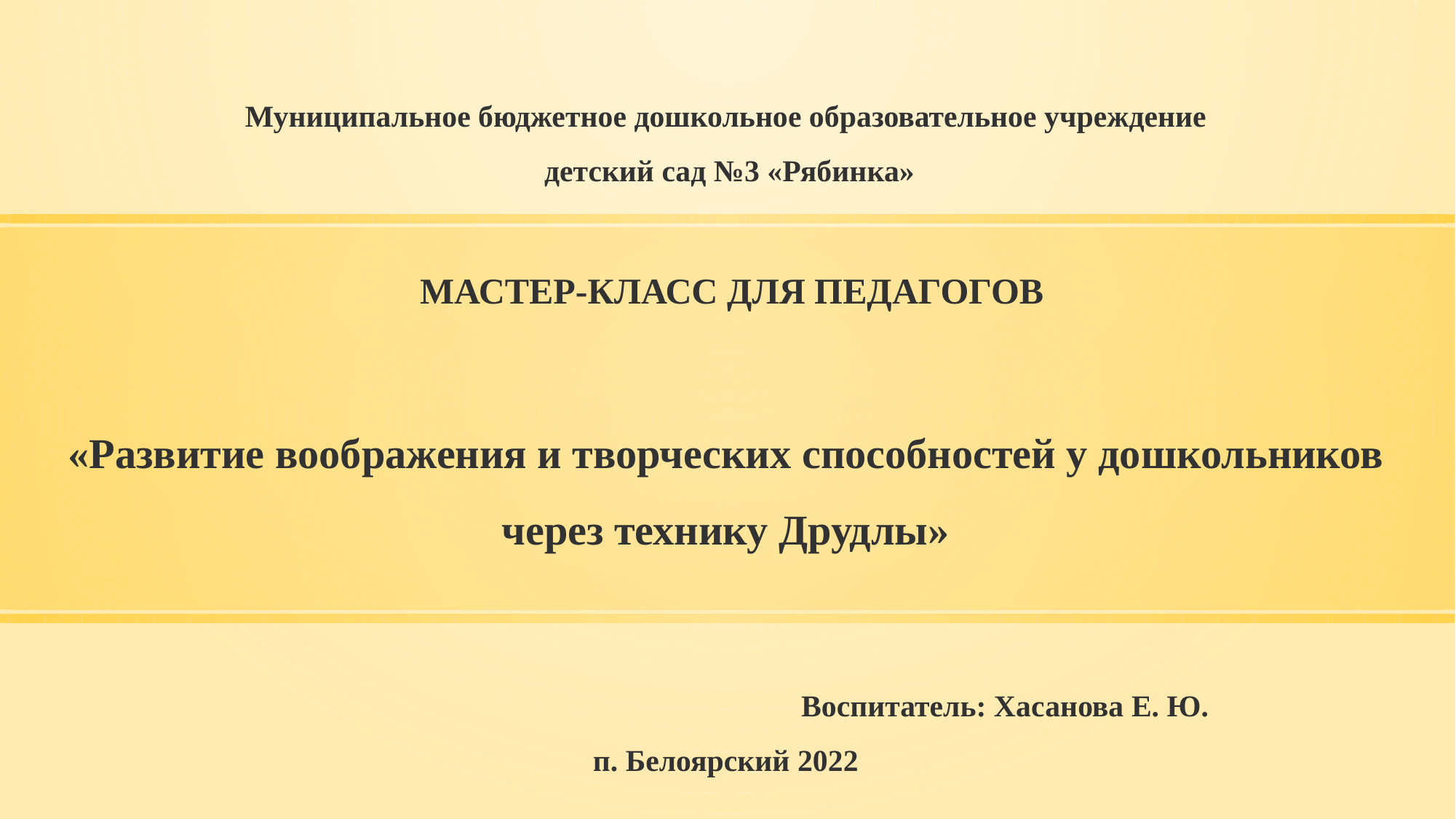

# Муниципальное бюджетное дошкольное образовательное учреждение детский сад №3 «Рябинка»  мастер-класс для педагогов «Развитие воображения и творческих способностей у дошкольников через технику Друдлы» Воспитатель: Хасанова Е. Ю. п. Белоярский 2022